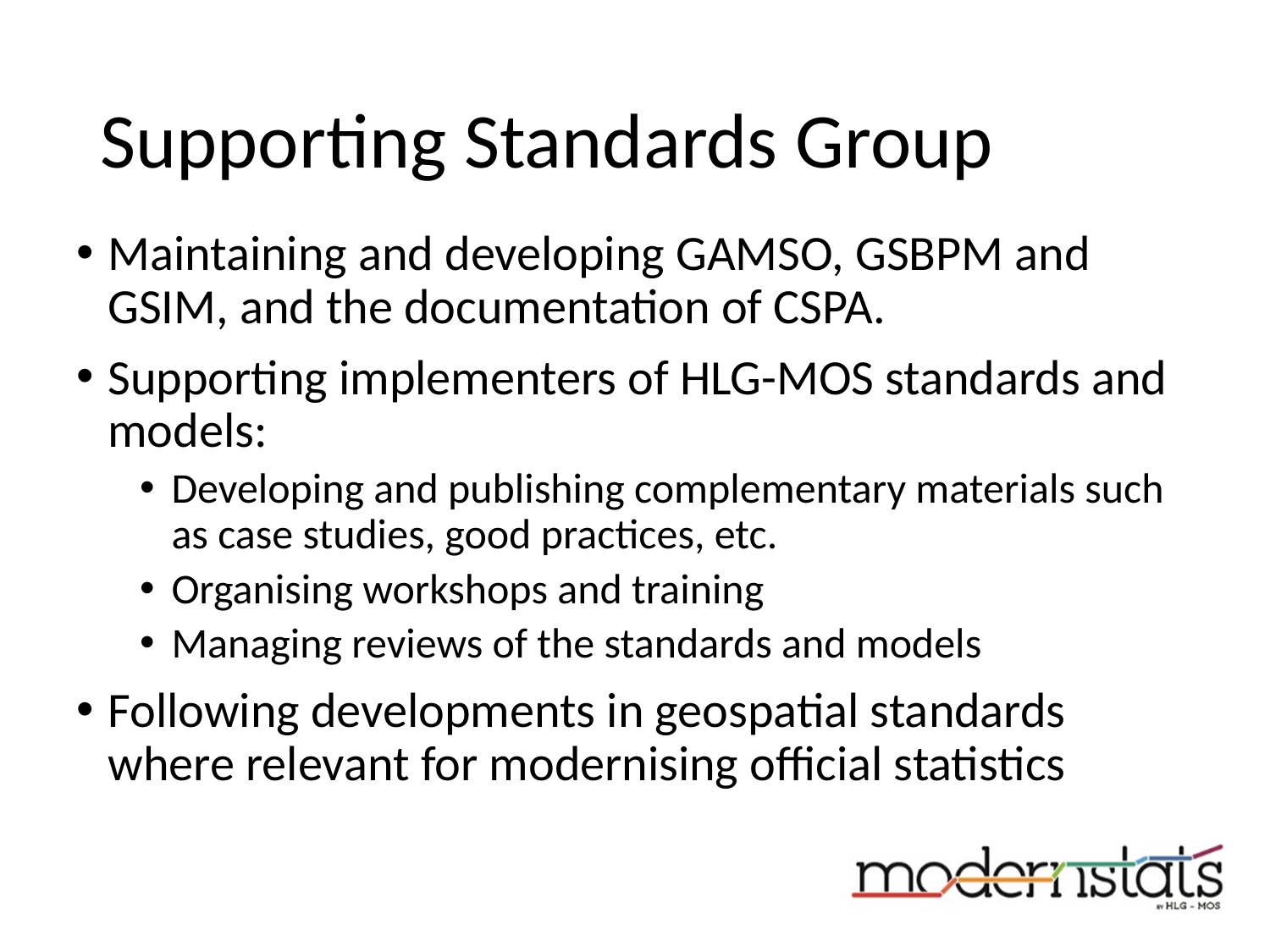

# Supporting Standards Group
Maintaining and developing GAMSO, GSBPM and GSIM, and the documentation of CSPA.
Supporting implementers of HLG-MOS standards and models:
Developing and publishing complementary materials such as case studies, good practices, etc.
Organising workshops and training
Managing reviews of the standards and models
Following developments in geospatial standards where relevant for modernising official statistics